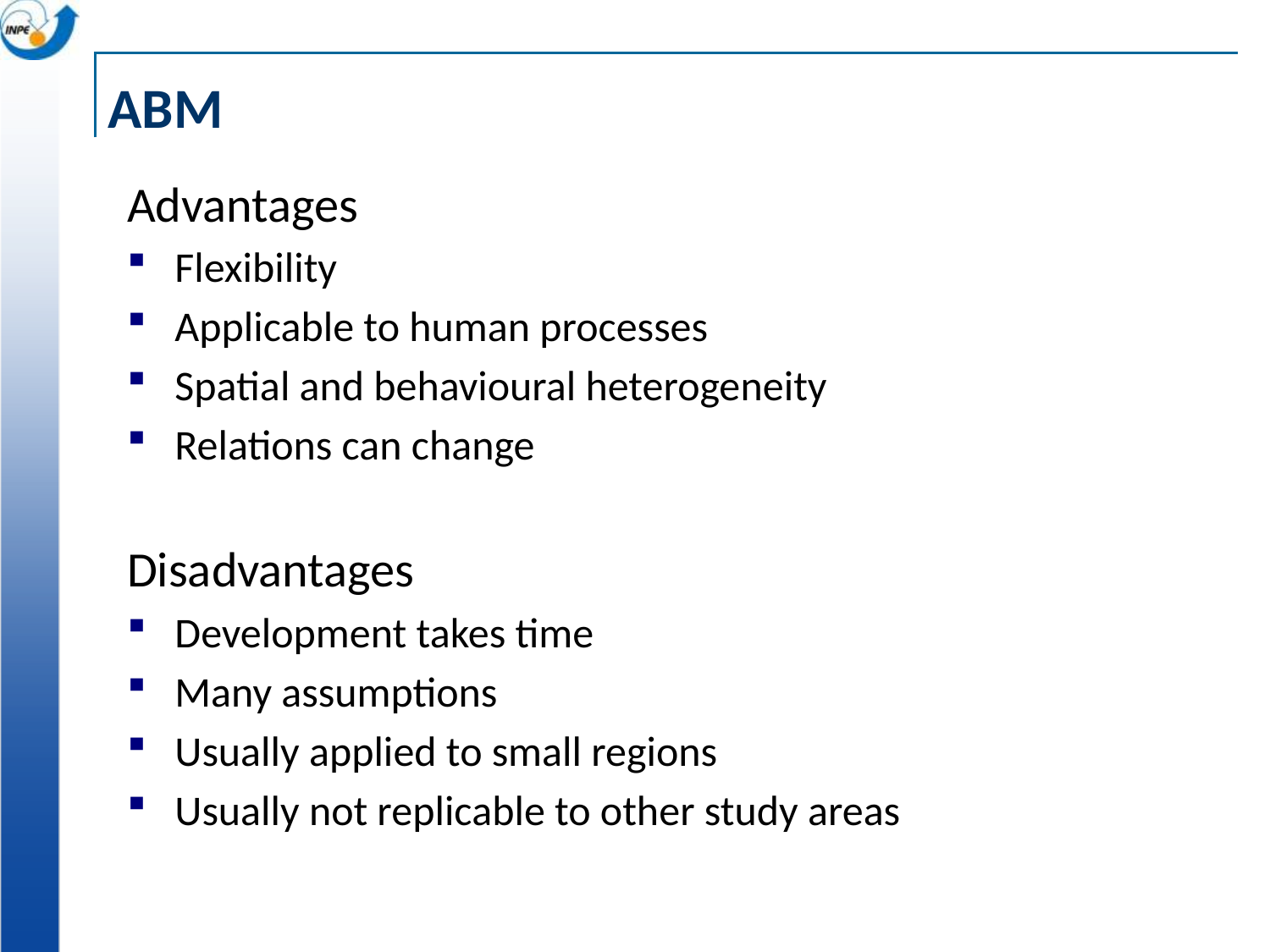

# ABM
Advantages
Flexibility
Applicable to human processes
Spatial and behavioural heterogeneity
Relations can change

Disadvantages
Development takes time
Many assumptions
Usually applied to small regions
Usually not replicable to other study areas